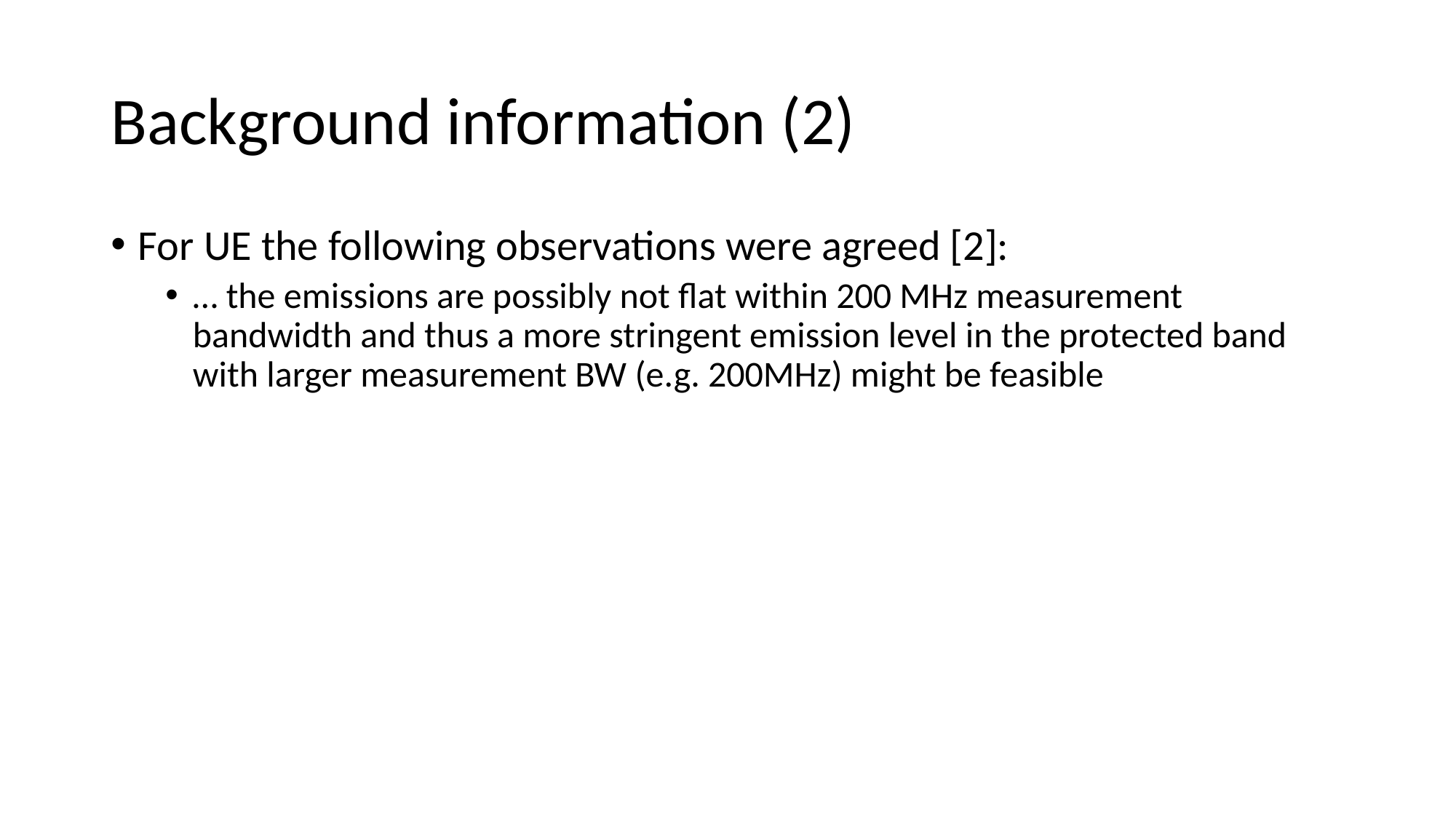

# Background information (2)
For UE the following observations were agreed [2]:
… the emissions are possibly not flat within 200 MHz measurement bandwidth and thus a more stringent emission level in the protected band with larger measurement BW (e.g. 200MHz) might be feasible